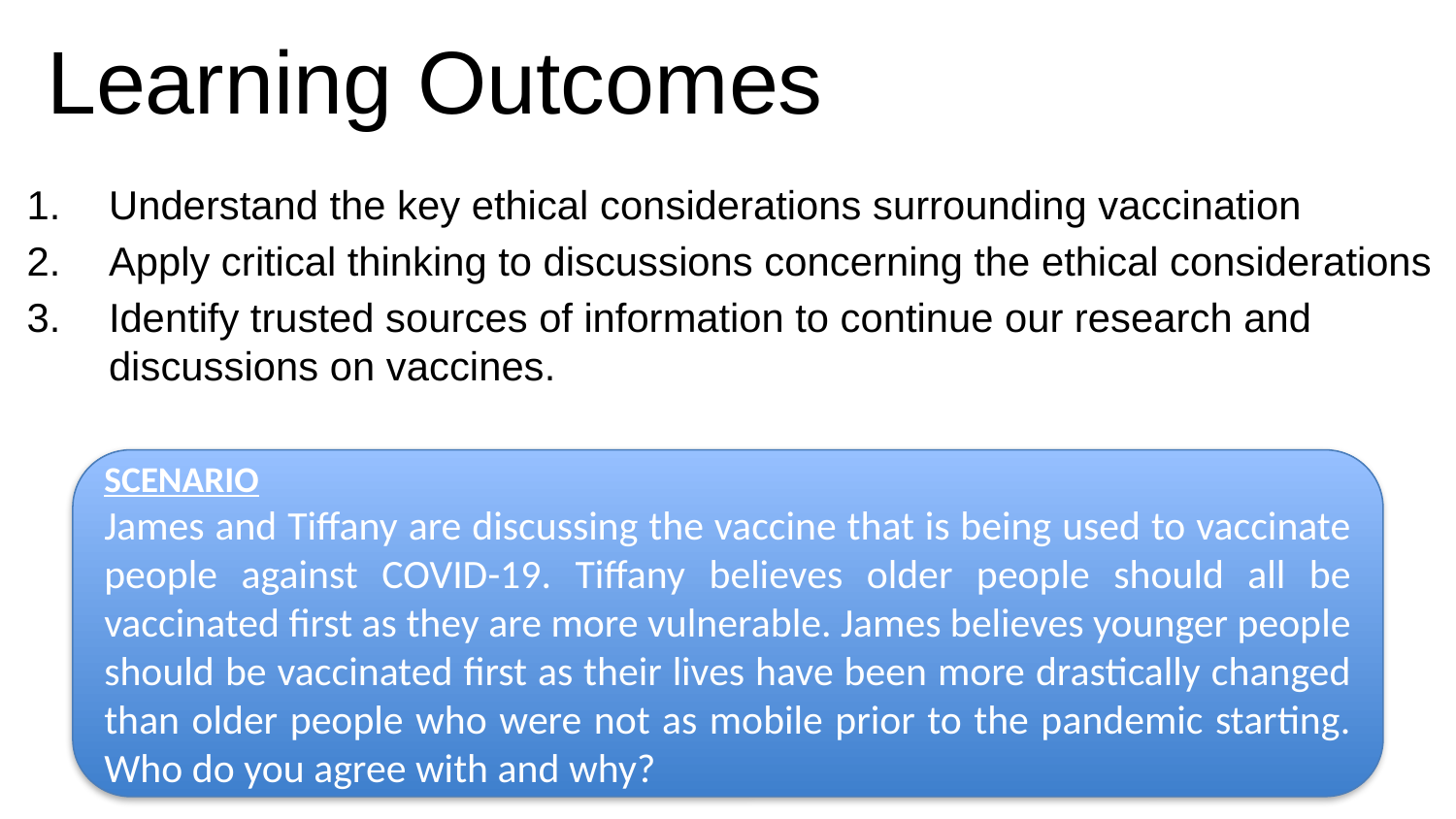

Learning Outcomes
Understand the key ethical considerations surrounding vaccination
Apply critical thinking to discussions concerning the ethical considerations
Identify trusted sources of information to continue our research and discussions on vaccines.
SCENARIO
James and Tiffany are discussing the vaccine that is being used to vaccinate people against COVID-19. Tiffany believes older people should all be vaccinated first as they are more vulnerable. James believes younger people should be vaccinated first as their lives have been more drastically changed than older people who were not as mobile prior to the pandemic starting. Who do you agree with and why?